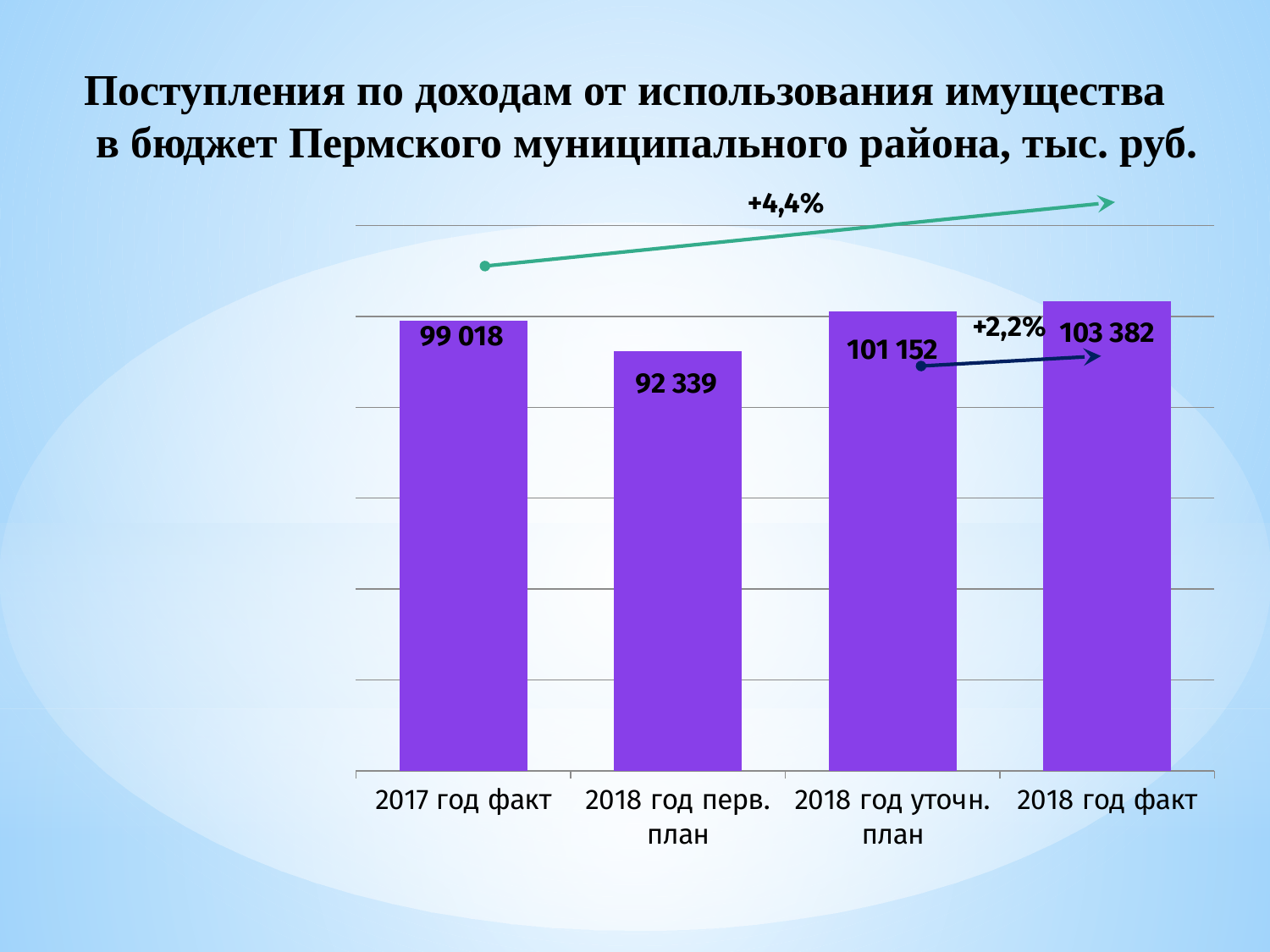

Поступления по доходам от использования имущества      в бюджет Пермского муниципального района, тыс. руб.
+4,4%

### Chart

| Category | Доходы от аренды земли | Доходы от сдачи в аренду имущества | Прочие доходы от использования имущества |
|---|---|---|---|
| 2017 год факт | 93864.6 | 3430.2 | 1722.9 |
| 2018 год перв. план | 89551.0 | 2496.0 | 292.0 |
| 2018 год уточн. план | 95199.7 | 2840.0 | 3112.0 |
| 2018 год факт | 97114.0 | 3160.0 | 3108.0 |
+2,2%